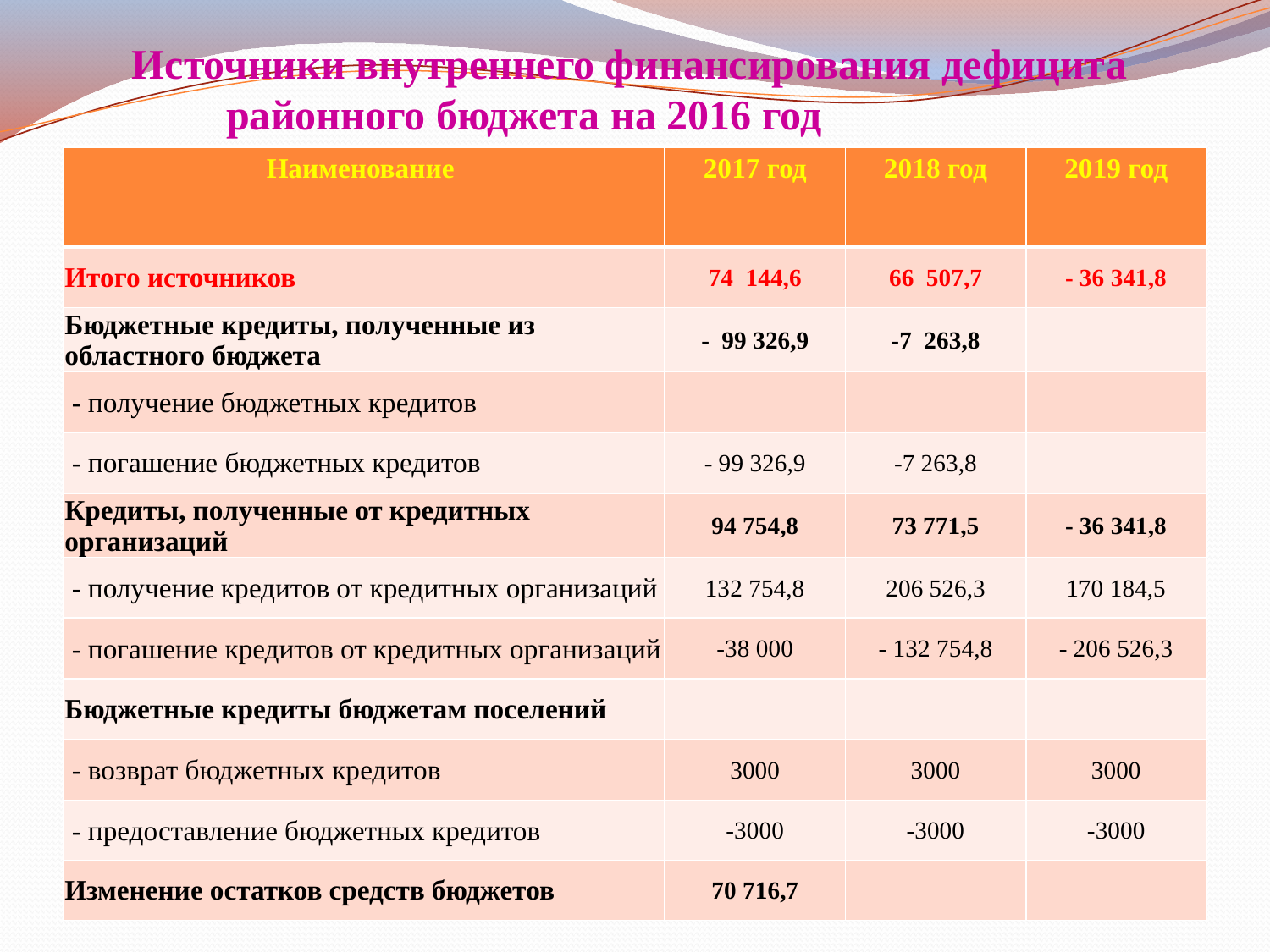

# Источники внутреннего финансирования дефицита районного бюджета на 2016 год
| Наименование | 2017 год | 2018 год | 2019 год |
| --- | --- | --- | --- |
| Итого источников | 74 144,6 | 66 507,7 | - 36 341,8 |
| Бюджетные кредиты, полученные из областного бюджета | - 99 326,9 | -7 263,8 |  |
| - получение бюджетных кредитов |  |  |  |
| - погашение бюджетных кредитов | - 99 326,9 | -7 263,8 |  |
| Кредиты, полученные от кредитных организаций | 94 754,8 | 73 771,5 | - 36 341,8 |
| - получение кредитов от кредитных организаций | 132 754,8 | 206 526,3 | 170 184,5 |
| - погашение кредитов от кредитных организаций | -38 000 | - 132 754,8 | - 206 526,3 |
| Бюджетные кредиты бюджетам поселений |  |  |  |
| - возврат бюджетных кредитов | 3000 | 3000 | 3000 |
| - предоставление бюджетных кредитов | -3000 | -3000 | -3000 |
| Изменение остатков средств бюджетов | 70 716,7 |  |  |